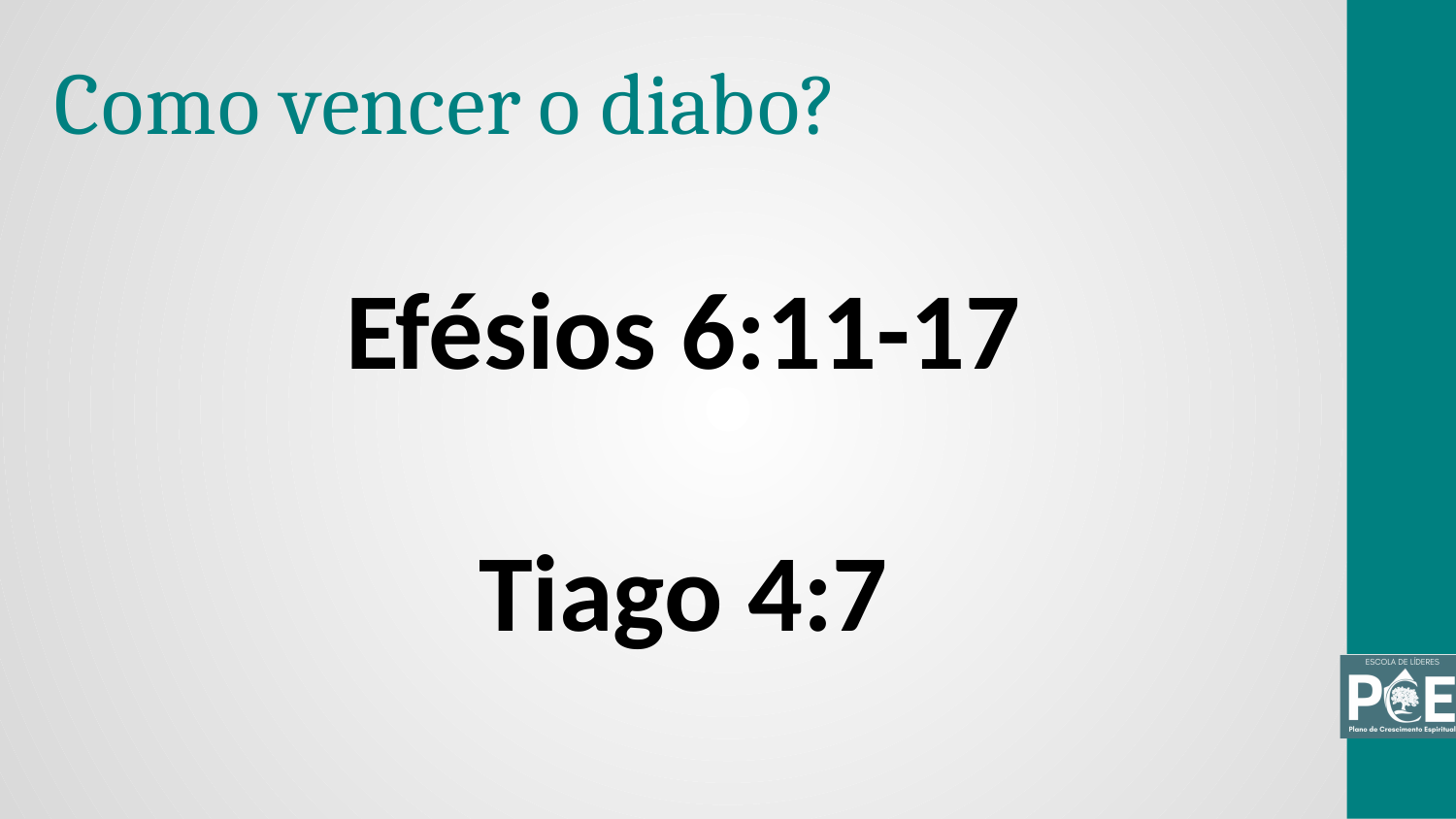

# Como vencer o diabo?
Efésios 6:11-17

Tiago 4:7